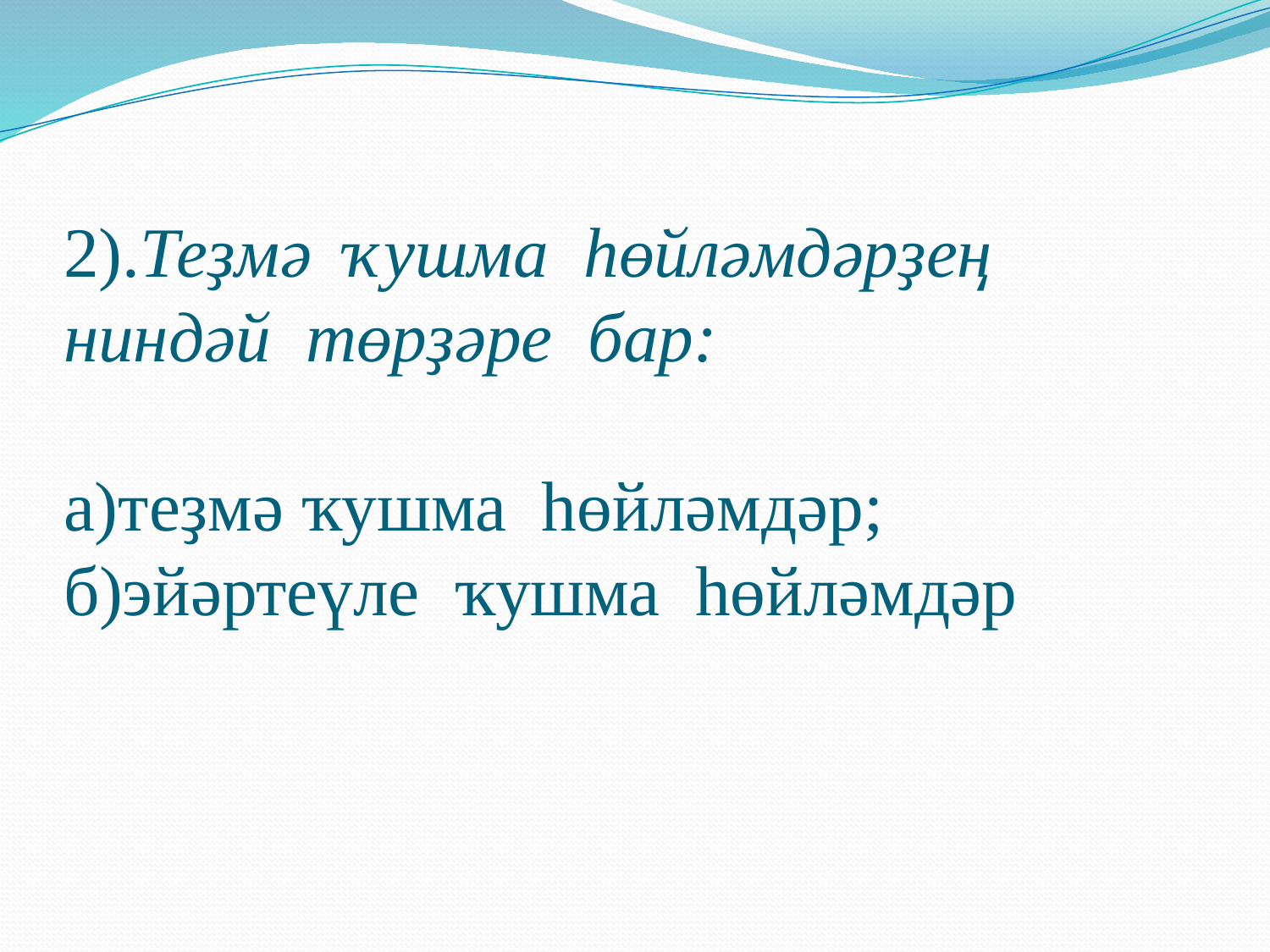

# 2).Теҙмә  ҡушма  һөйләмдәрҙең  ниндәй  төрҙәре  бар: а)теҙмә ҡушма  һөйләмдәр; б)эйәртеүле  ҡушма  һөйләмдәр